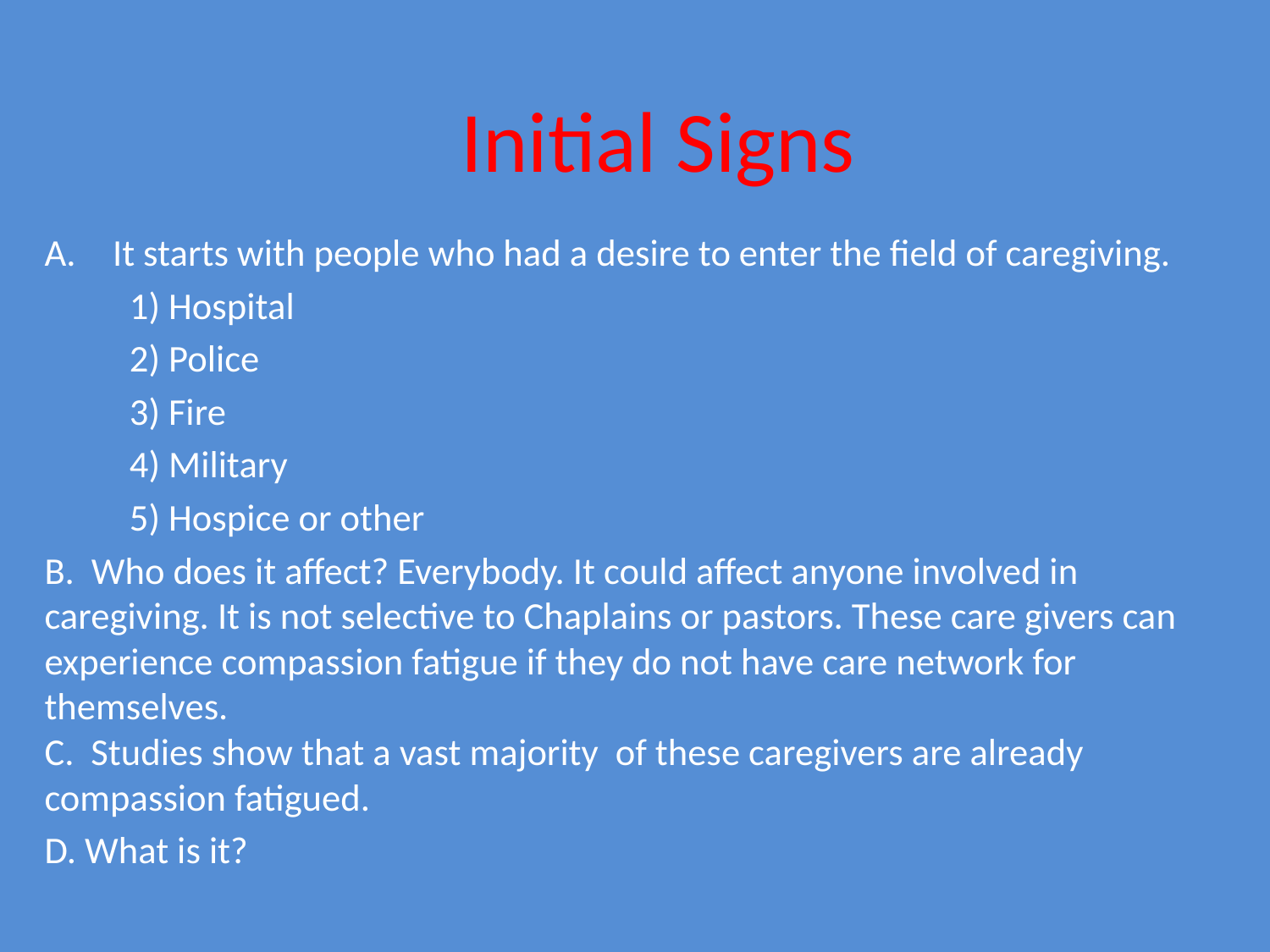

# Initial Signs
It starts with people who had a desire to enter the field of caregiving.
	1) Hospital
	2) Police
	3) Fire
	4) Military
	5) Hospice or other
B.  Who does it affect? Everybody. It could affect anyone involved in caregiving. It is not selective to Chaplains or pastors. These care givers can experience compassion fatigue if they do not have care network for themselves.
C.  Studies show that a vast majority  of these caregivers are already compassion fatigued.
D. What is it?